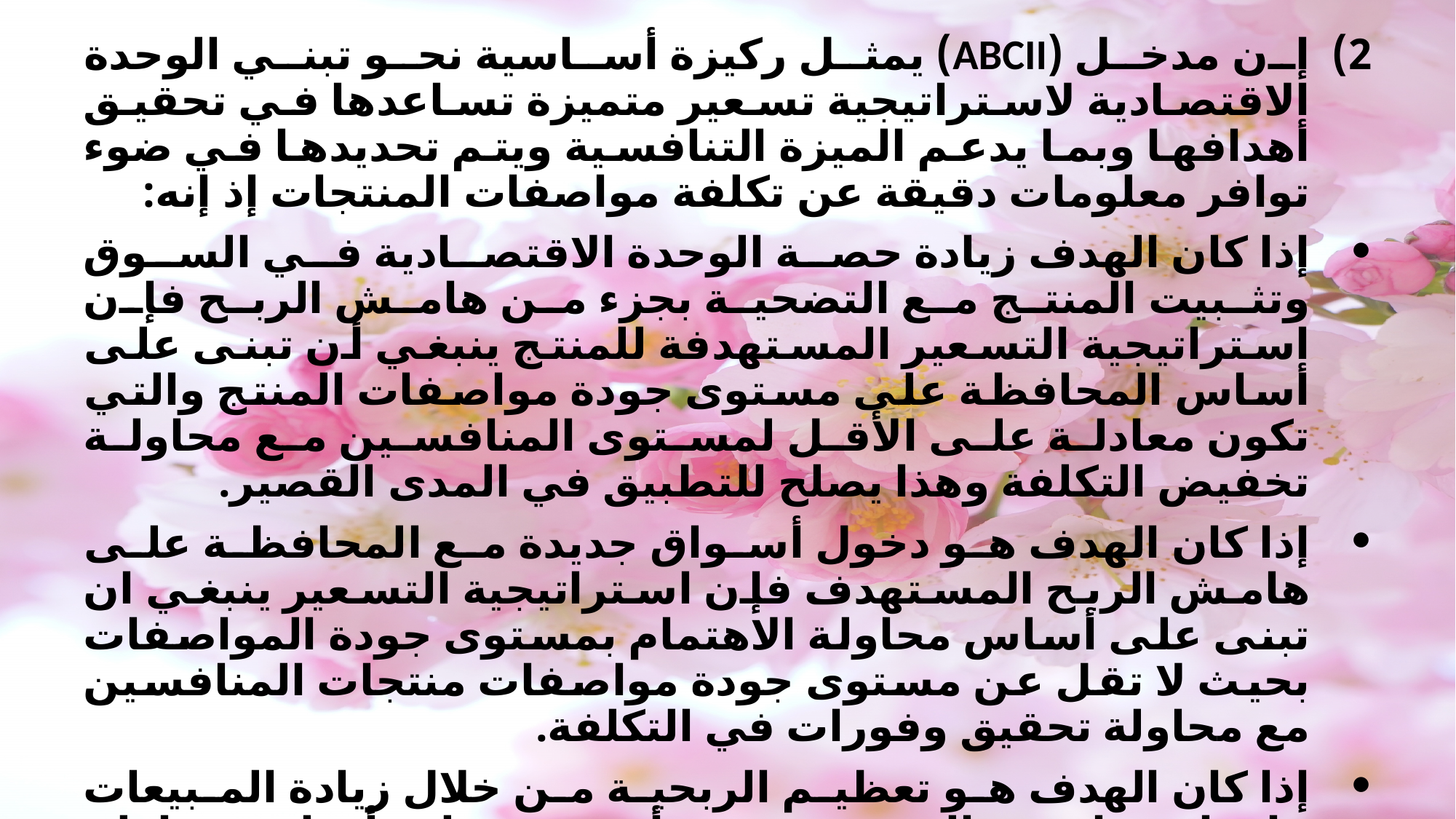

إن مدخل (ABCII) يمثل ركيزة أساسية نحو تبني الوحدة الاقتصادية لاستراتيجية تسعير متميزة تساعدها في تحقيق أهدافها وبما يدعم الميزة التنافسية ويتم تحديدها في ضوء توافر معلومات دقيقة عن تكلفة مواصفات المنتجات إذ إنه:
إذا كان الهدف زيادة حصة الوحدة الاقتصادية في السوق وتثبيت المنتج مع التضحية بجزء من هامش الربح فإن استراتيجية التسعير المستهدفة للمنتج ينبغي أن تبنى على أساس المحافظة على مستوى جودة مواصفات المنتج والتي تكون معادلة على الأقل لمستوى المنافسين مع محاولة تخفيض التكلفة وهذا يصلح للتطبيق في المدى القصير.
إذا كان الهدف هو دخول أسواق جديدة مع المحافظة على هامش الربح المستهدف فإن استراتيجية التسعير ينبغي ان تبنى على أساس محاولة الاهتمام بمستوى جودة المواصفات بحيث لا تقل عن مستوى جودة مواصفات منتجات المنافسين مع محاولة تحقيق وفورات في التكلفة.
إذا كان الهدف هو تعظيم الربحية من خلال زيادة المبيعات فإن استراتيجية التسعير ينبغي أن تبنى على أساس محاولة الإنتاج بتكاليف أقل من تكاليف المنافسين مع تحقيق نفس جودة مواصفات منتجات المنافسين أو أكثر.
#